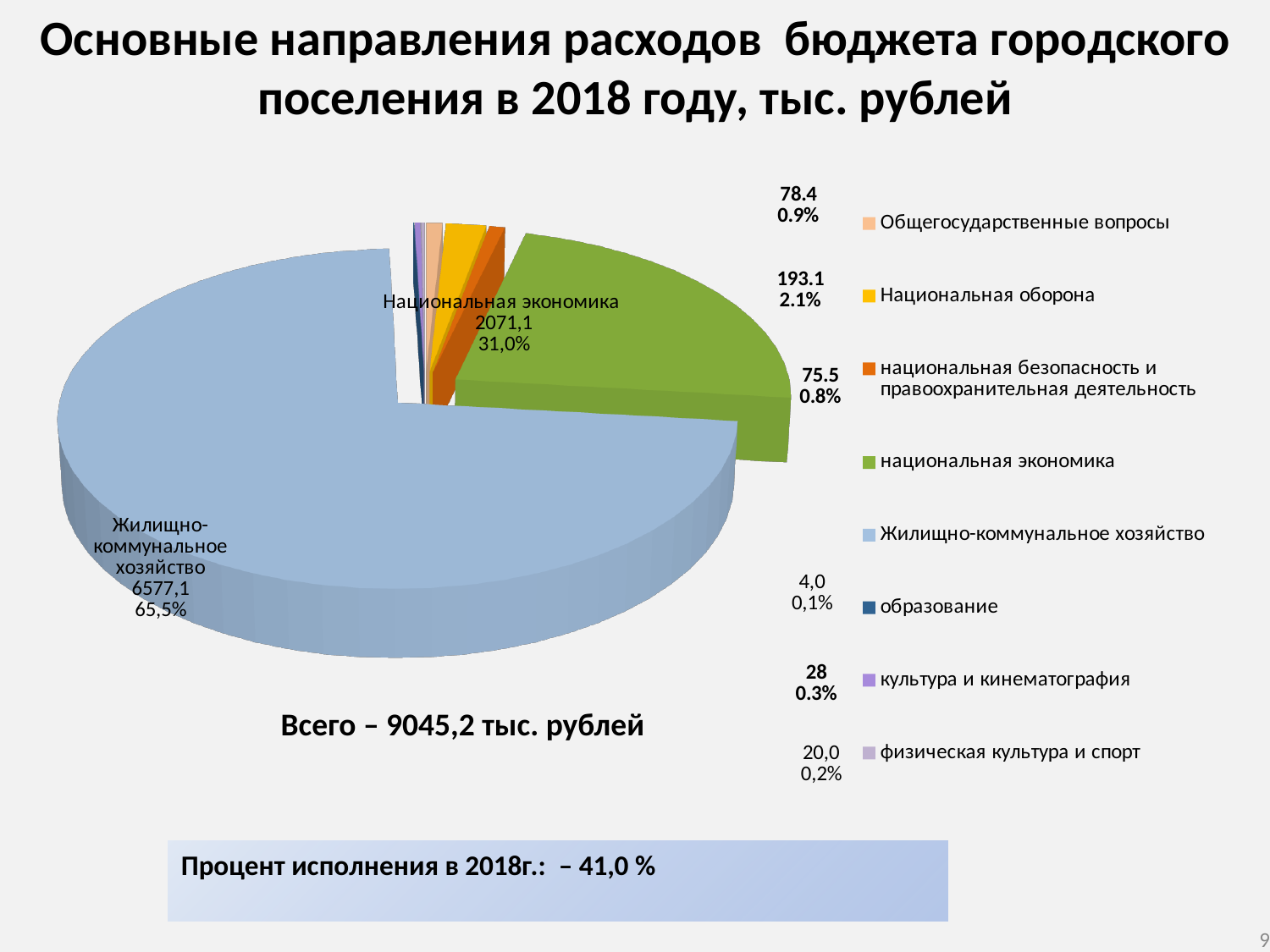

Основные направления расходов  бюджета городского поселения в 2018 году, тыс. рублей

[unsupported chart]

Всего – 9045,2 тыс. рублей
Процент исполнения в 2018г.:  – 41,0 %

9